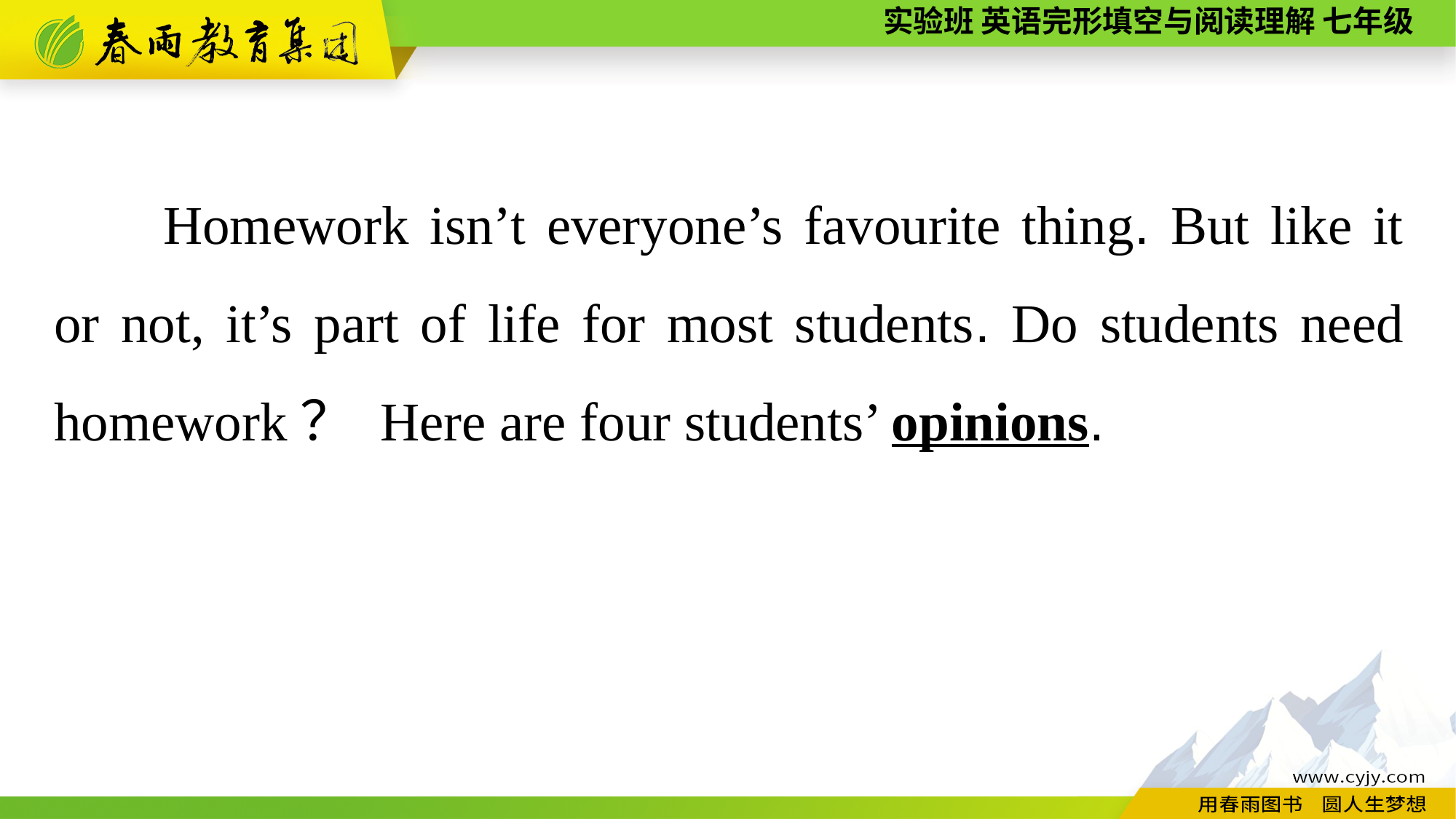

Homework isn’t everyone’s favourite thing. But like it or not, it’s part of life for most students. Do students need homework？ Here are four students’ opinions.